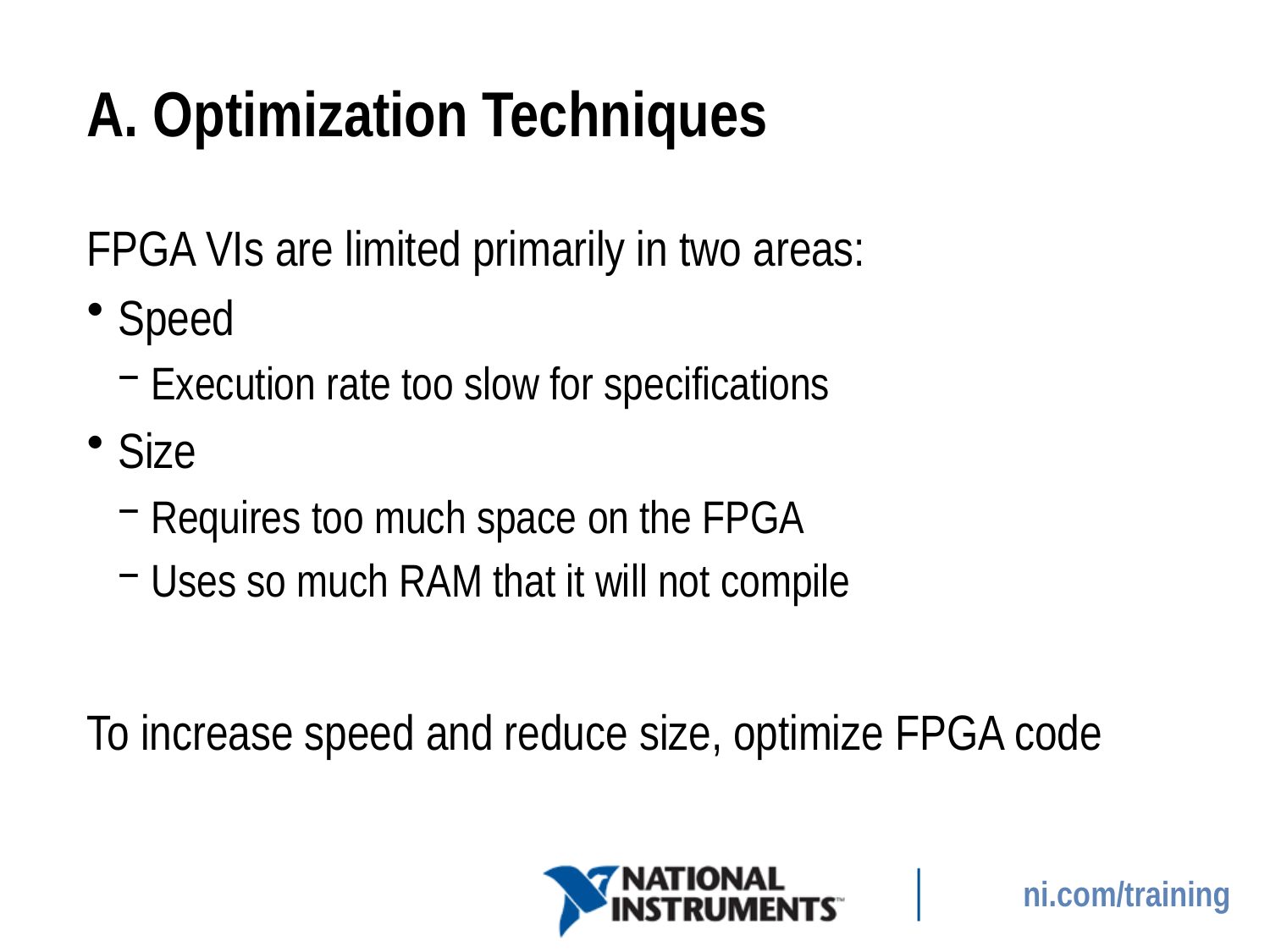

# A. Optimization Techniques
FPGA VIs are limited primarily in two areas:
Speed
Execution rate too slow for specifications
Size
Requires too much space on the FPGA
Uses so much RAM that it will not compile

To increase speed and reduce size, optimize FPGA code